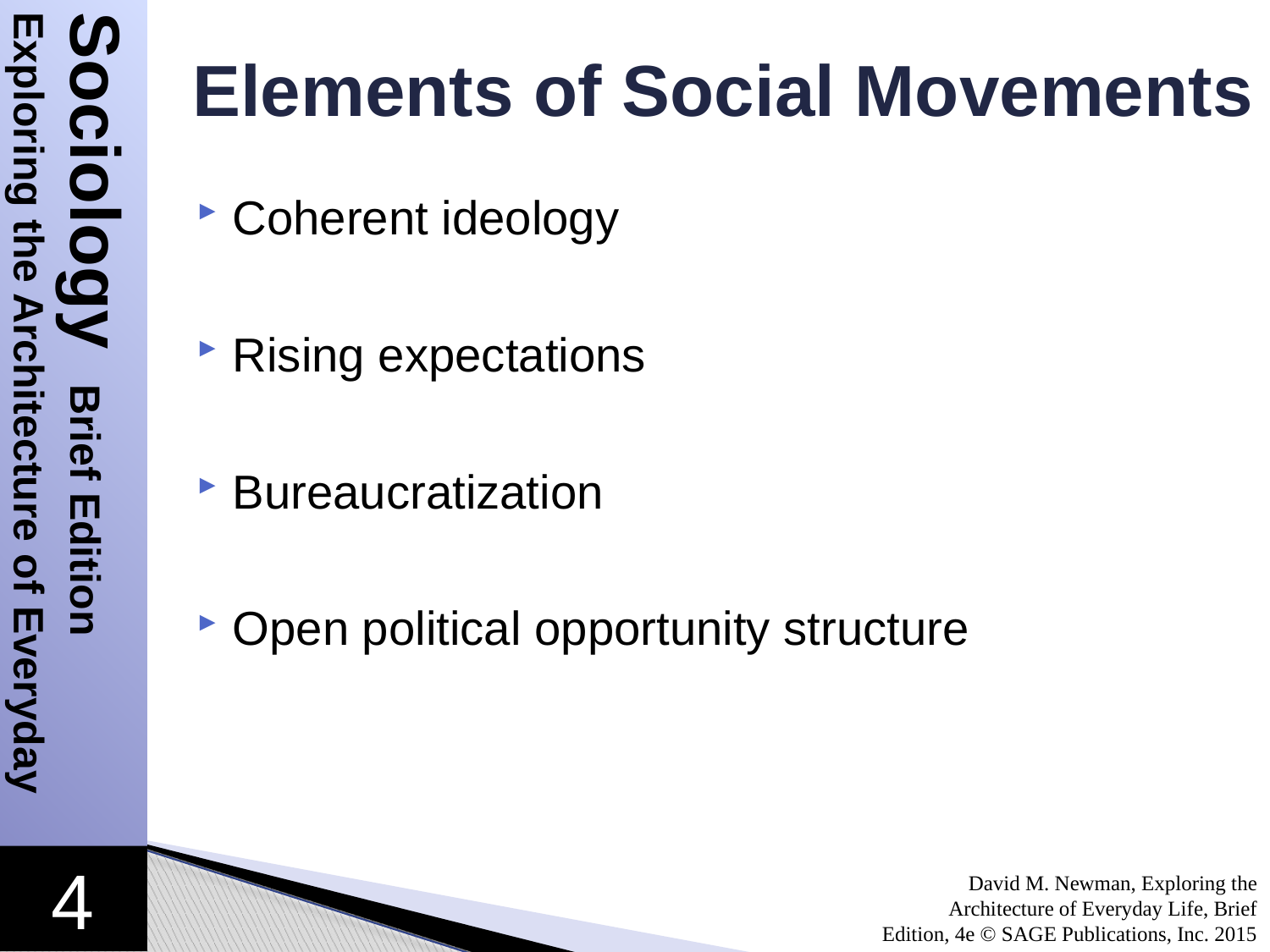

Elements of Social Movements
Coherent ideology

Rising expectations

Bureaucratization

Open political opportunity structure

David M. Newman, Exploring the Architecture of Everyday Life, Brief Edition, 4e © SAGE Publications, Inc. 2015